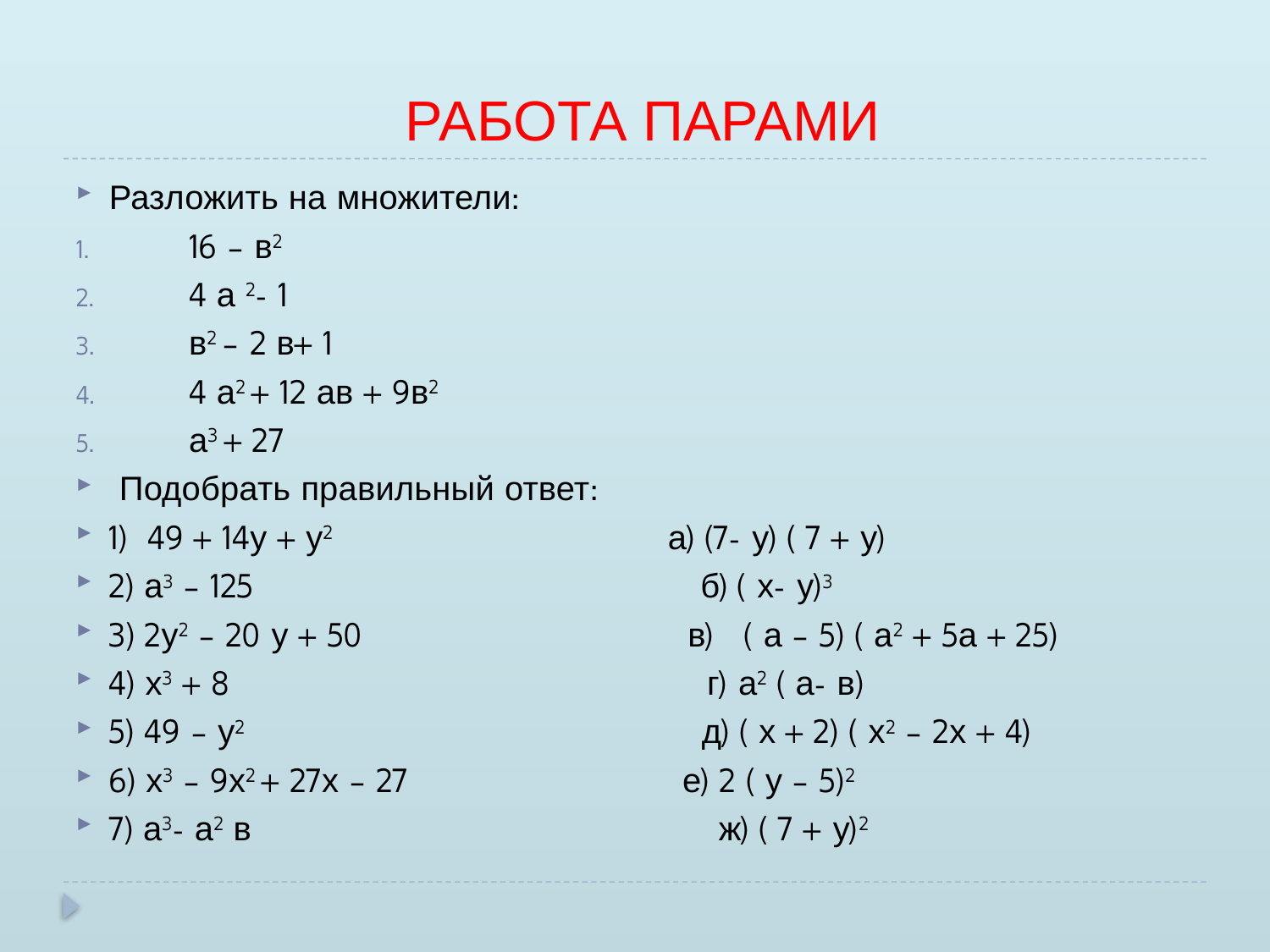

# РАБОТА ПАРАМИ
Разложить на множители:
     16 – в2
     4 а 2- 1
     в2 – 2 в+ 1
     4 а2 + 12 ав + 9в2
     а3 + 27
 Подобрать правильный ответ:
1)  49 + 14у + у2                                 а) (7- у) ( 7 + у)
2) а3 – 125                                            б) ( х- у)3
3) 2у2 – 20 у + 50                                в)   ( а – 5) ( а2 + 5а + 25)
4) х3 + 8                                               г) а2 ( а- в)
5) 49 – у2                                             д) ( х + 2) ( х2 – 2х + 4)
6) х3 – 9х2 + 27х – 27                           е) 2 ( у – 5)2
7) а3- а2 в                                              ж) ( 7 + у)2